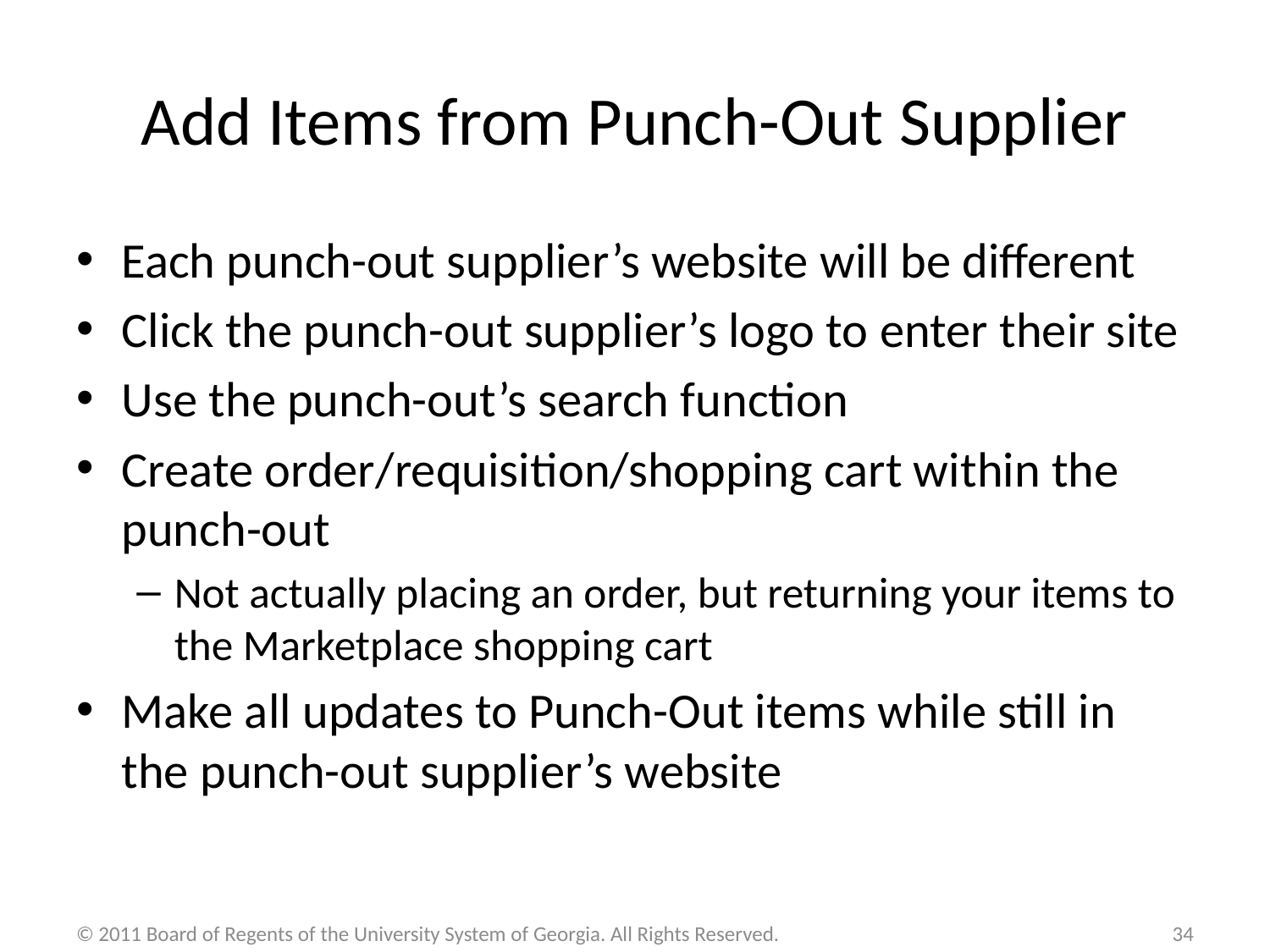

# Add Items from Punch-Out Supplier
Each punch-out supplier’s website will be different
Click the punch-out supplier’s logo to enter their site
Use the punch-out’s search function
Create order/requisition/shopping cart within the punch-out
Not actually placing an order, but returning your items to the Marketplace shopping cart
Make all updates to Punch-Out items while still in the punch-out supplier’s website
© 2011 Board of Regents of the University System of Georgia. All Rights Reserved.
34